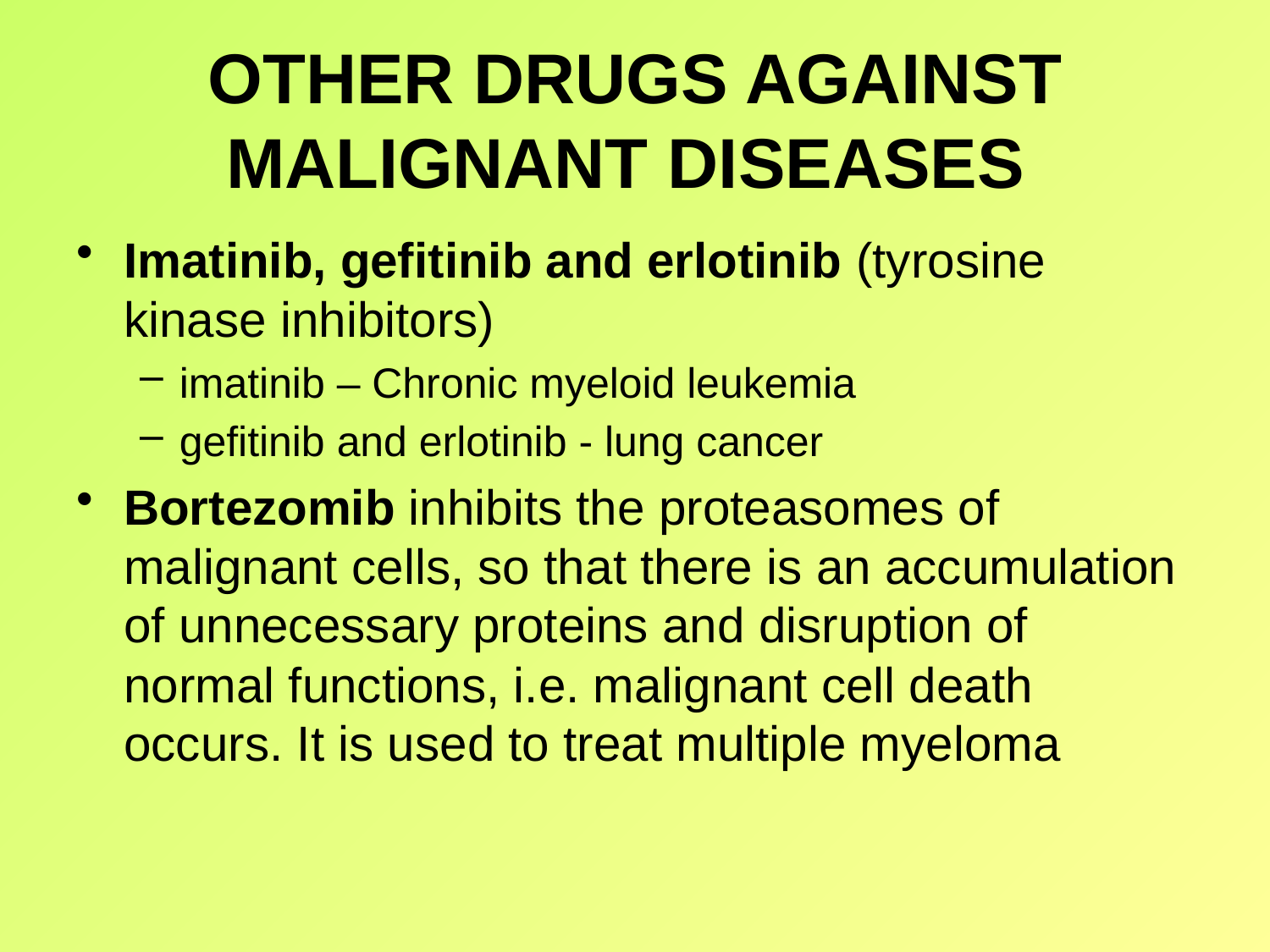

# OTHER DRUGS AGAINST MALIGNANT DISEASES
Imatinib, gefitinib and erlotinib (tyrosine kinase inhibitors)
imatinib – Chronic myeloid leukemia
gefitinib and erlotinib - lung cancer
Bortezomib inhibits the proteasomes of malignant cells, so that there is an accumulation of unnecessary proteins and disruption of normal functions, i.e. malignant cell death occurs. It is used to treat multiple myeloma